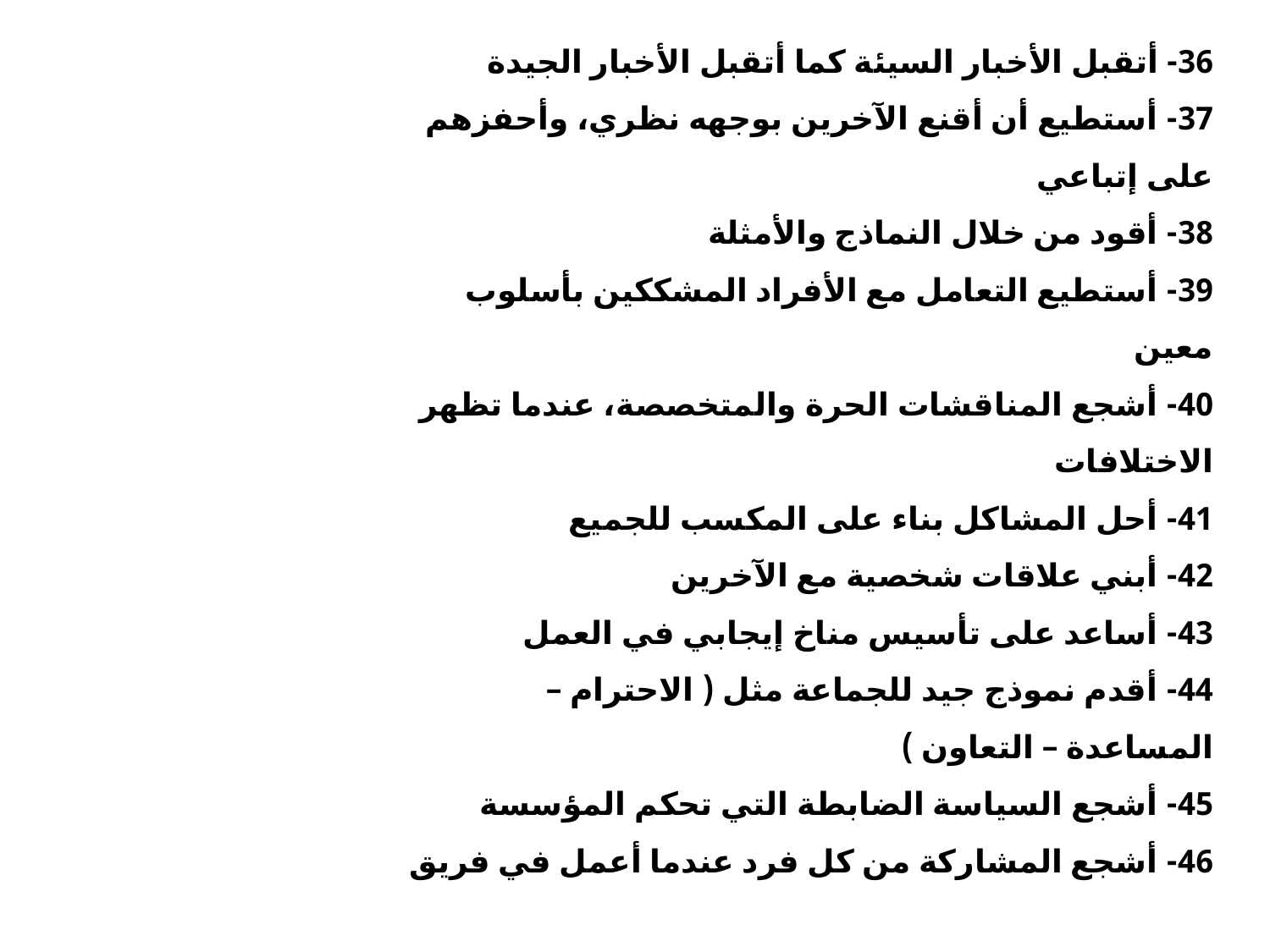

36- أتقبل الأخبار السيئة كما أتقبل الأخبار الجيدة
37- أستطيع أن أقنع الآخرين بوجهه نظري، وأحفزهم على إتباعي
38- أقود من خلال النماذج والأمثلة
39- أستطيع التعامل مع الأفراد المشككين بأسلوب معين
40- أشجع المناقشات الحرة والمتخصصة، عندما تظهر الاختلافات
41- أحل المشاكل بناء على المكسب للجميع
42- أبني علاقات شخصية مع الآخرين
43- أساعد على تأسيس مناخ إيجابي في العمل
44- أقدم نموذج جيد للجماعة مثل ( الاحترام –المساعدة – التعاون )
45- أشجع السياسة الضابطة التي تحكم المؤسسة
46- أشجع المشاركة من كل فرد عندما أعمل في فريق